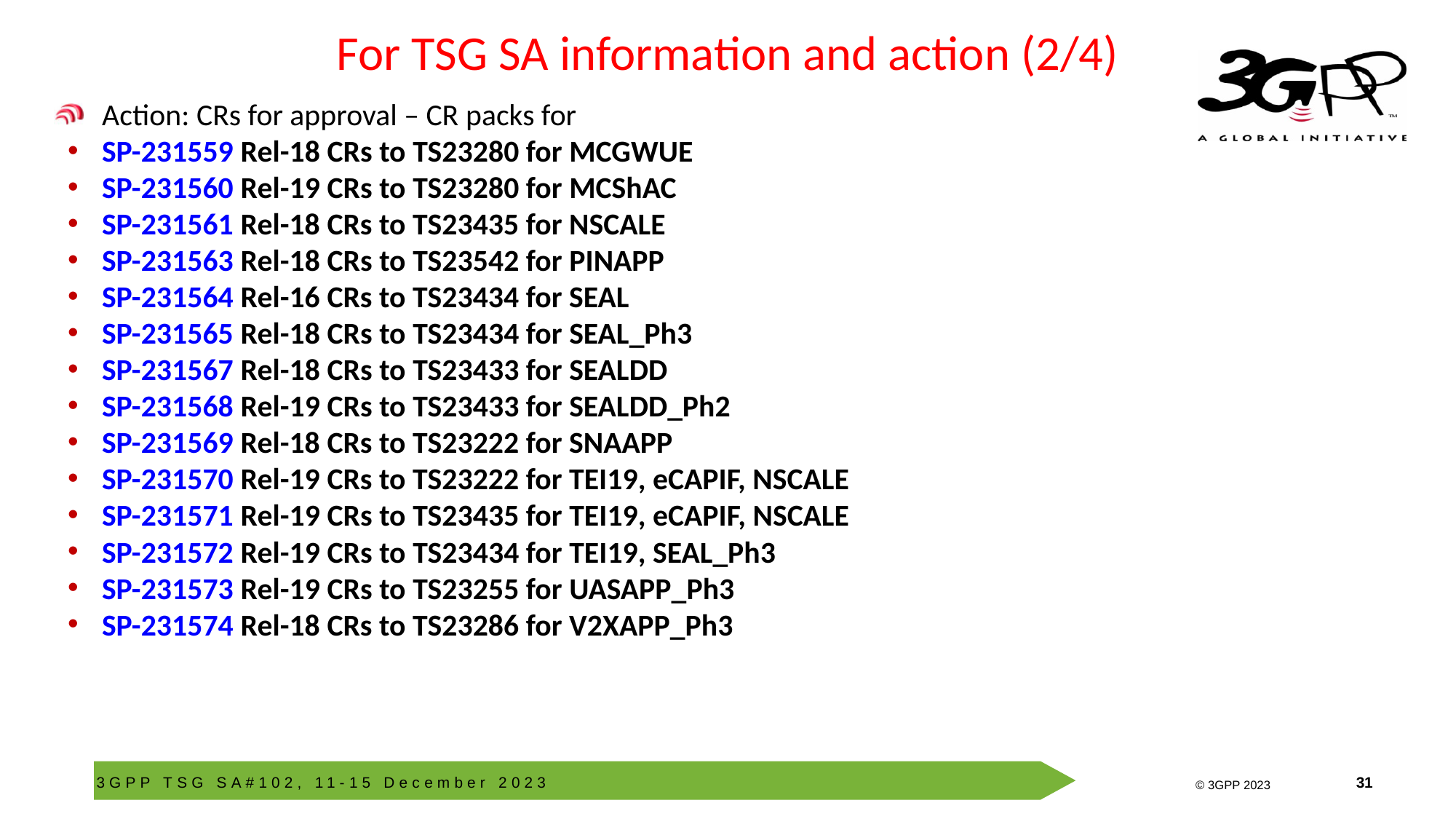

# For TSG SA information and action (2/4)
 Action: CRs for approval – CR packs for
SP-231559 Rel-18 CRs to TS23280 for MCGWUE
SP-231560 Rel-19 CRs to TS23280 for MCShAC
SP-231561 Rel-18 CRs to TS23435 for NSCALE
SP-231563 Rel-18 CRs to TS23542 for PINAPP
SP-231564 Rel-16 CRs to TS23434 for SEAL
SP-231565 Rel-18 CRs to TS23434 for SEAL_Ph3
SP-231567 Rel-18 CRs to TS23433 for SEALDD
SP-231568 Rel-19 CRs to TS23433 for SEALDD_Ph2
SP-231569 Rel-18 CRs to TS23222 for SNAAPP
SP-231570 Rel-19 CRs to TS23222 for TEI19, eCAPIF, NSCALE
SP-231571 Rel-19 CRs to TS23435 for TEI19, eCAPIF, NSCALE
SP-231572 Rel-19 CRs to TS23434 for TEI19, SEAL_Ph3
SP-231573 Rel-19 CRs to TS23255 for UASAPP_Ph3
SP-231574 Rel-18 CRs to TS23286 for V2XAPP_Ph3